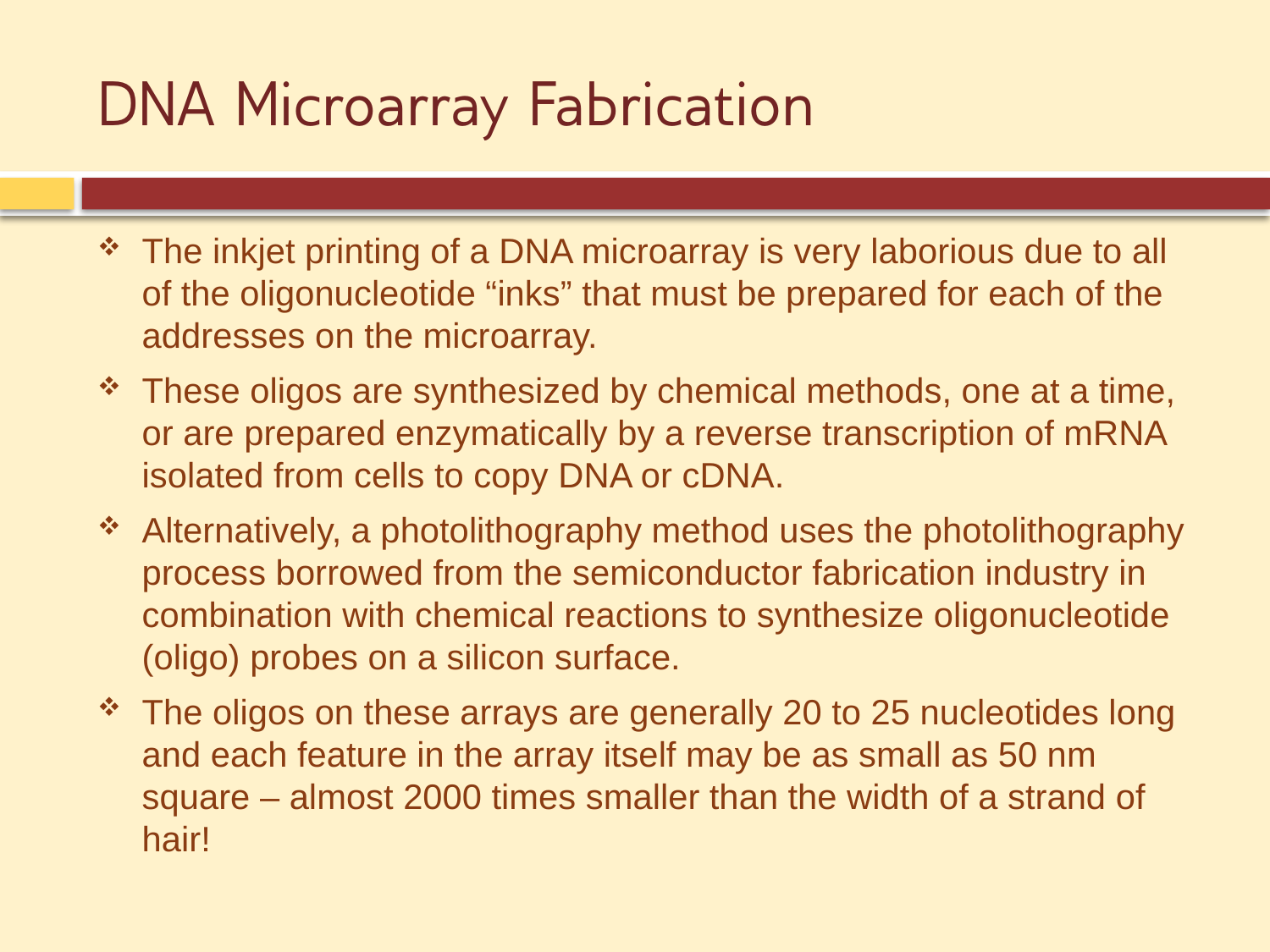

# DNA Microarray Fabrication
The inkjet printing of a DNA microarray is very laborious due to all of the oligonucleotide “inks” that must be prepared for each of the addresses on the microarray.
These oligos are synthesized by chemical methods, one at a time, or are prepared enzymatically by a reverse transcription of mRNA isolated from cells to copy DNA or cDNA.
Alternatively, a photolithography method uses the photolithography process borrowed from the semiconductor fabrication industry in combination with chemical reactions to synthesize oligonucleotide (oligo) probes on a silicon surface.
The oligos on these arrays are generally 20 to 25 nucleotides long and each feature in the array itself may be as small as 50 nm square – almost 2000 times smaller than the width of a strand of hair!